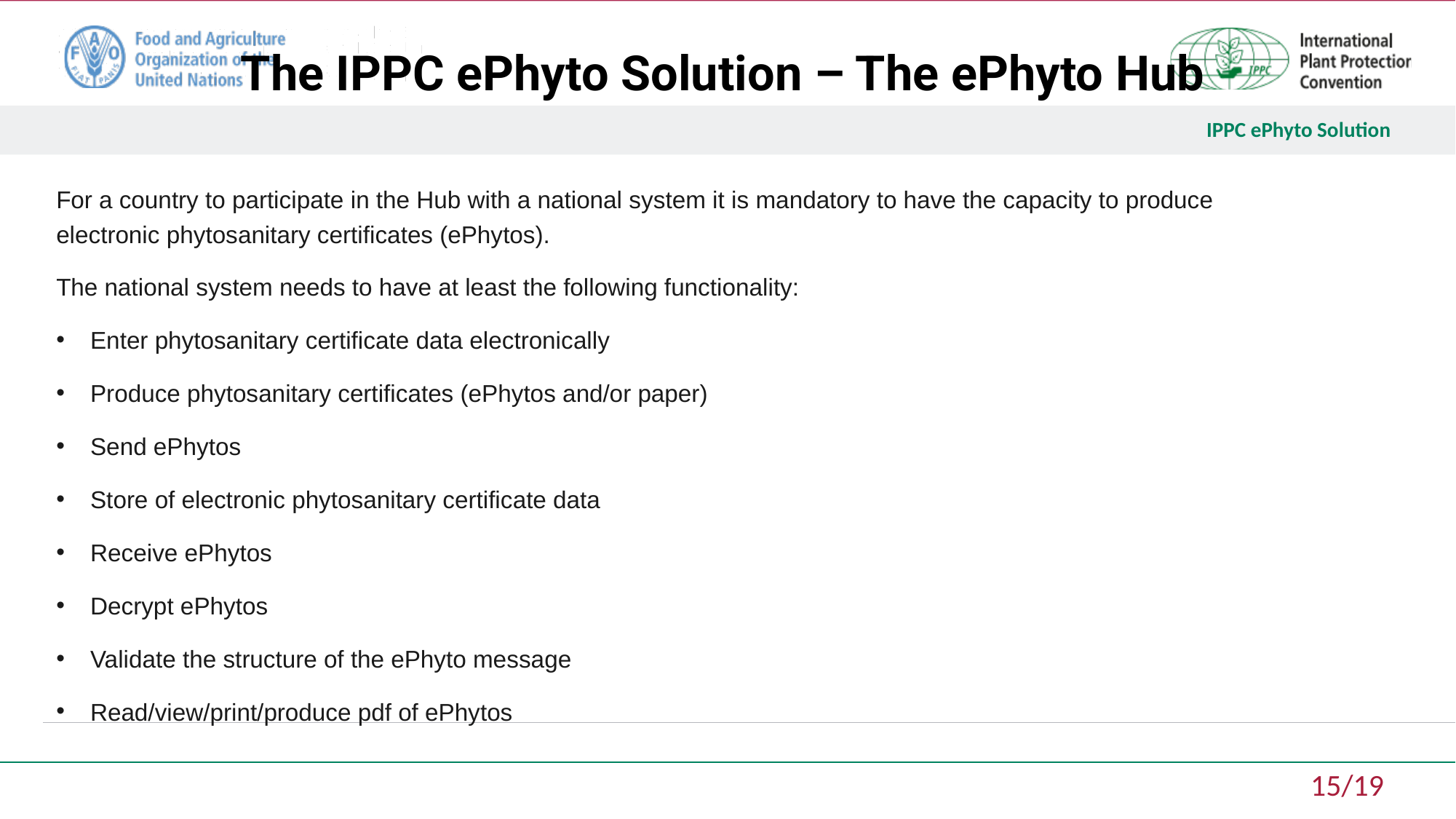

# The IPPC ePhyto Solution – The ePhyto Hub
For a country to participate in the Hub with a national system it is mandatory to have the capacity to produce electronic phytosanitary certificates (ePhytos).
The national system needs to have at least the following functionality:
Enter phytosanitary certificate data electronically
Produce phytosanitary certificates (ePhytos and/or paper)
Send ePhytos
Store of electronic phytosanitary certificate data
Receive ePhytos
Decrypt ePhytos
Validate the structure of the ePhyto message
Read/view/print/produce pdf of ePhytos